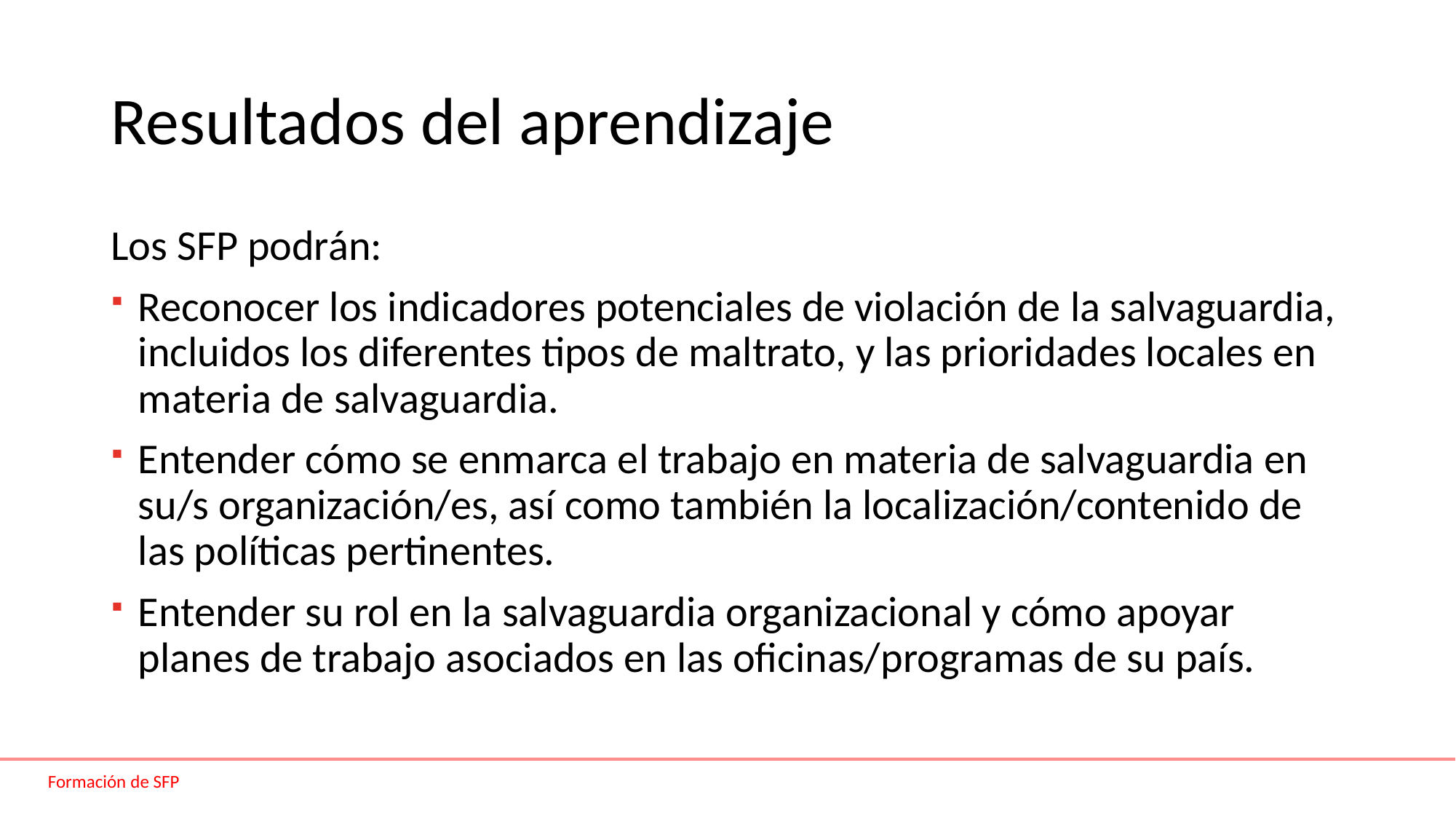

# Resultados del aprendizaje
Los SFP podrán:
Reconocer los indicadores potenciales de violación de la salvaguardia, incluidos los diferentes tipos de maltrato, y las prioridades locales en materia de salvaguardia.
Entender cómo se enmarca el trabajo en materia de salvaguardia en su/s organización/es, así como también la localización/contenido de las políticas pertinentes.
Entender su rol en la salvaguardia organizacional y cómo apoyar planes de trabajo asociados en las oficinas/programas de su país.

Formación de SFP